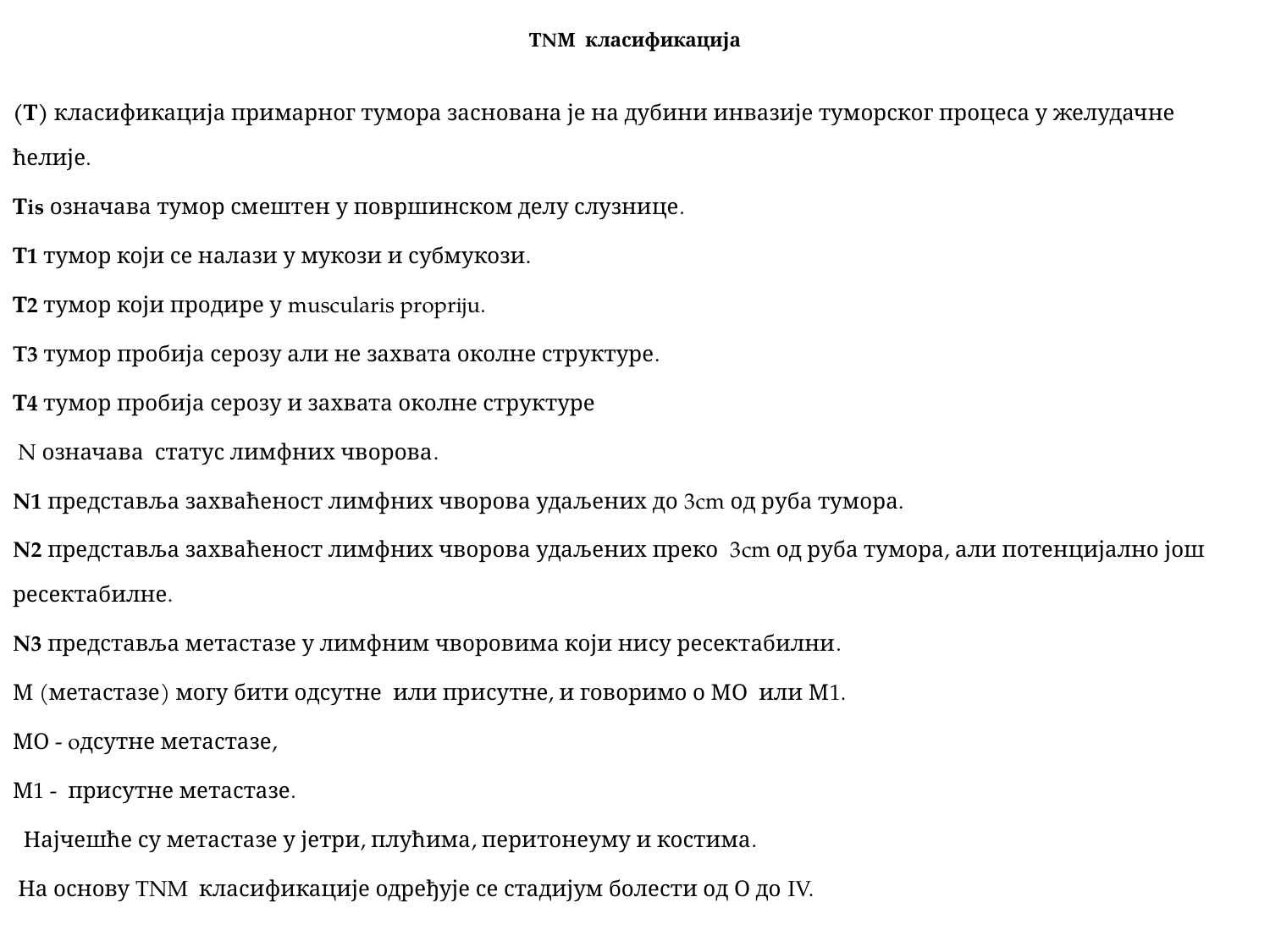

# ТNМ  класификација
(Т) класификација примарног тумора заснована је на дубини инвазије туморског процеса у желудачне ћелије.
Тis означава тумор смештен у површинском делу слузнице.
Т1 тумор који се налази у мукози и субмукози.
Т2 тумор који продире у muscularis propriju.
T3 тумор пробија серозу али не захвата околне структуре.
Т4 тумор пробија серозу и захвата околне структуре
 N означава  статус лимфних чворова.
N1 представља захваћеност лимфних чворова удаљених до 3cm од руба тумора.
N2 представља захваћеност лимфних чворова удаљених преко  3cm од руба тумора, али потенцијално још ресектабилне.
N3 представља метастазе у лимфним чворовима који нису ресектабилни.
М (метастазе) могу бити одсутне  или присутне, и говоримо о МО  или М1.
МО - oдсутне метастазе,
М1 -  присутне метастазе.
  Најчешће су метастазе у јетри, плућима, перитонеуму и костима.
 На основу TNM  класификације одређује се стадијум болести од О до IV.